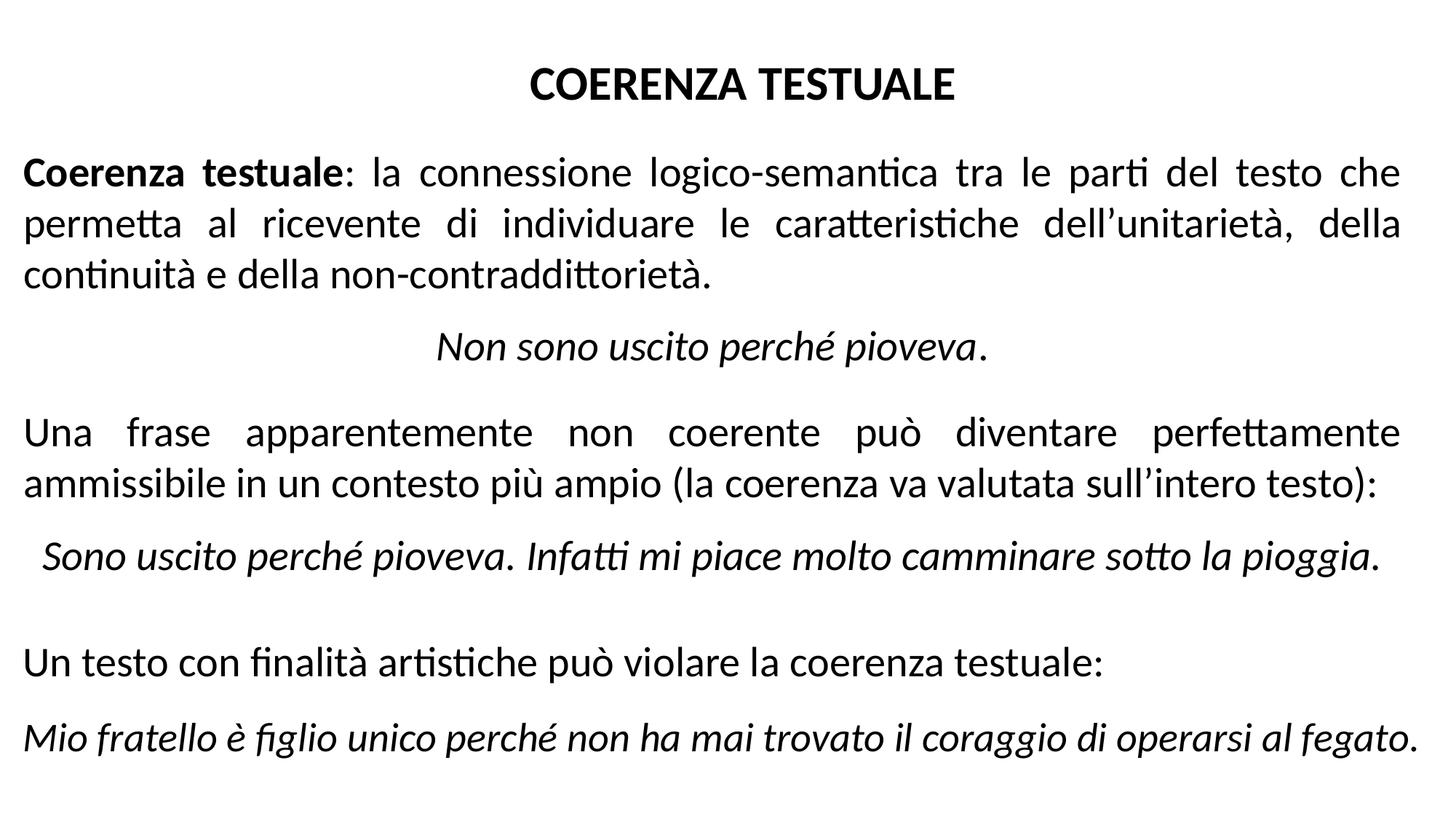

COERENZA TESTUALE
Coerenza testuale: la connessione logico-semantica tra le parti del testo che permetta al ricevente di individuare le caratteristiche dell’unitarietà, della continuità e della non-contraddittorietà.

Non sono uscito perché pioveva.
Una frase apparentemente non coerente può diventare perfettamente ammissibile in un contesto più ampio (la coerenza va valutata sull’intero testo):

Sono uscito perché pioveva. Infatti mi piace molto camminare sotto la pioggia.
Un testo con finalità artistiche può violare la coerenza testuale:

Mio fratello è figlio unico perché non ha mai trovato il coraggio di operarsi al fegato.